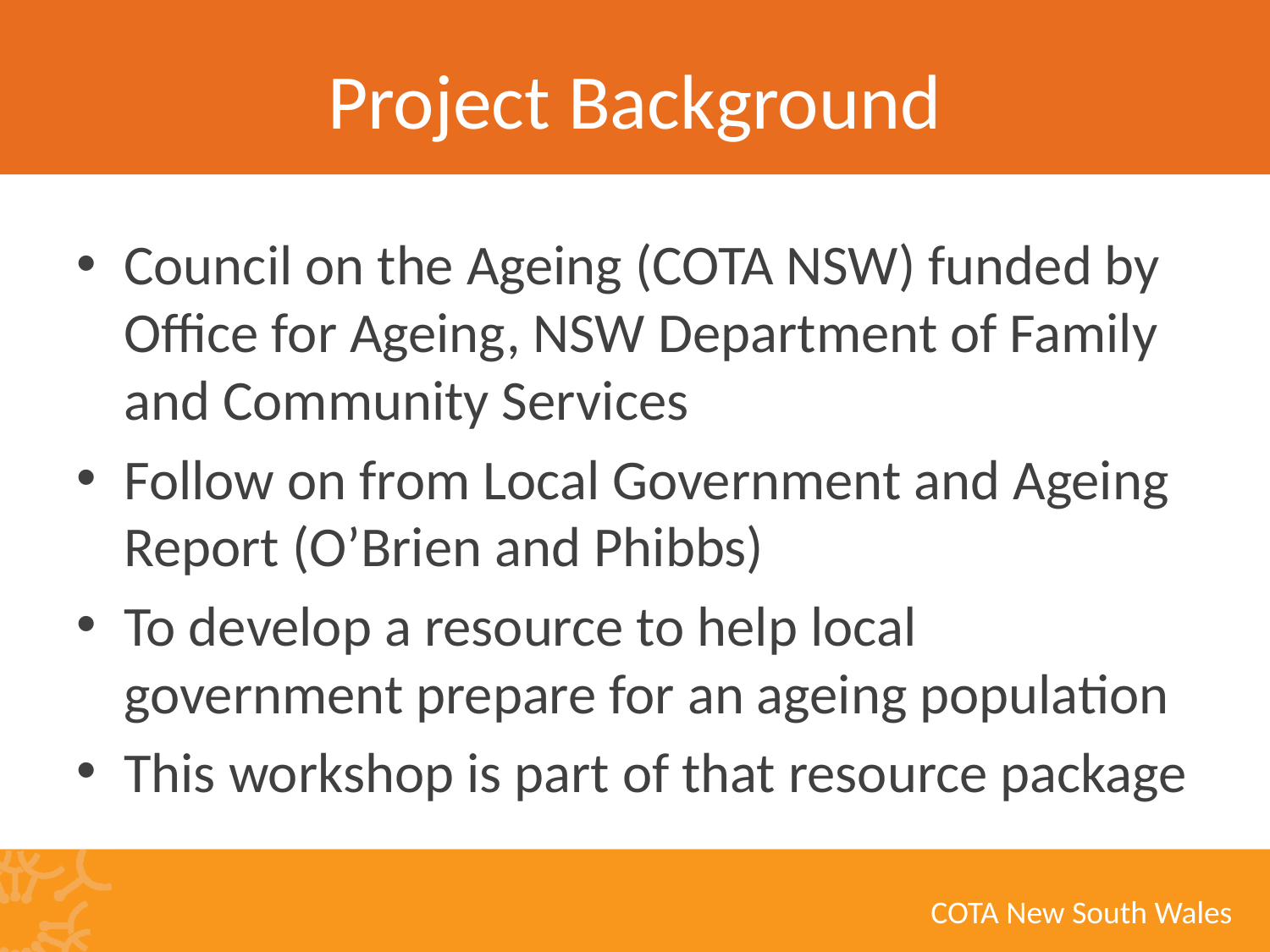

# Project Background
Council on the Ageing (COTA NSW) funded by Office for Ageing, NSW Department of Family and Community Services
Follow on from Local Government and Ageing Report (O’Brien and Phibbs)
To develop a resource to help local government prepare for an ageing population
This workshop is part of that resource package